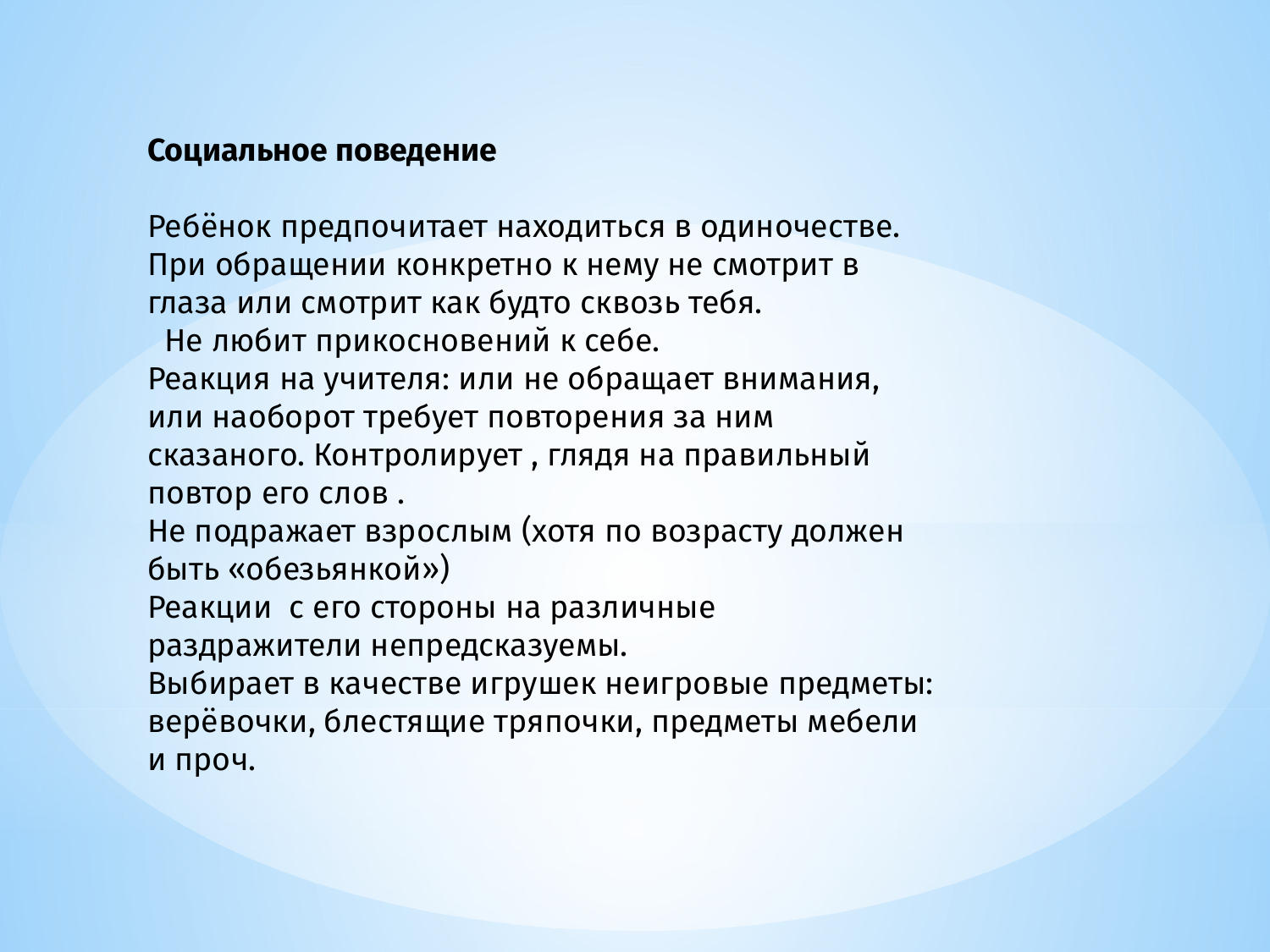

Социальное поведение

Ребёнок предпочитает находиться в одиночестве.
При обращении конкретно к нему не смотрит в глаза или смотрит как будто сквозь тебя.
  Не любит прикосновений к себе.
Реакция на учителя: или не обращает внимания, или наоборот требует повторения за ним сказаного. Контролирует , глядя на правильный повтор его слов .
Не подражает взрослым (хотя по возрасту должен быть «обезьянкой»)
Реакции  с его стороны на различные раздражители непредсказуемы.
Выбирает в качестве игрушек неигровые предметы: верёвочки, блестящие тряпочки, предметы мебели и проч.